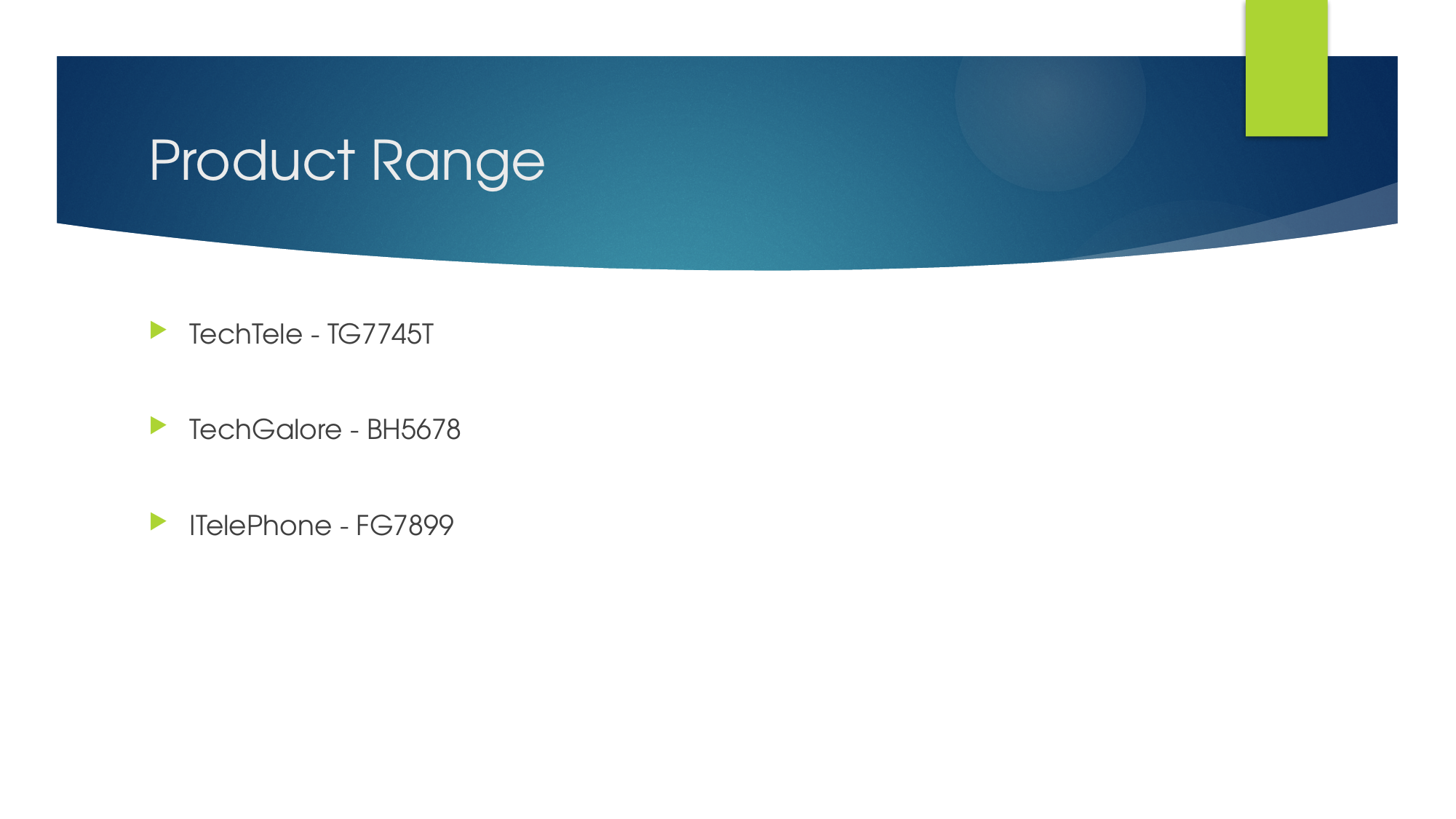

# Product Range
TechTele - TG7745T

TechGalore - BH5678

ITelePhone - FG7899